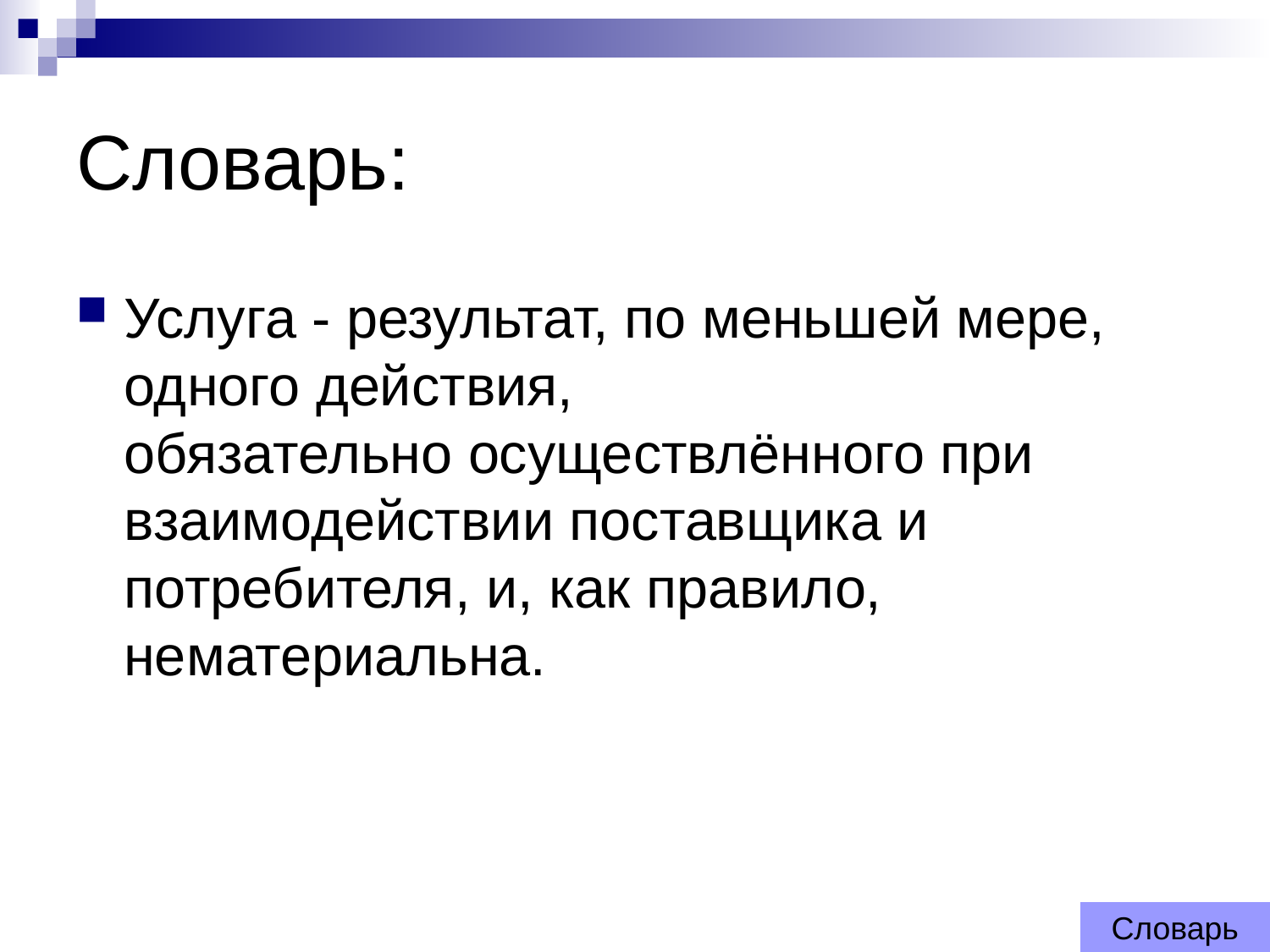

# Словарь:
Услуга - результат, по меньшей мере, одного действия, обязательно осуществлённого при взаимодействии поставщика и потребителя, и, как правило, нематериальна.
Словарь